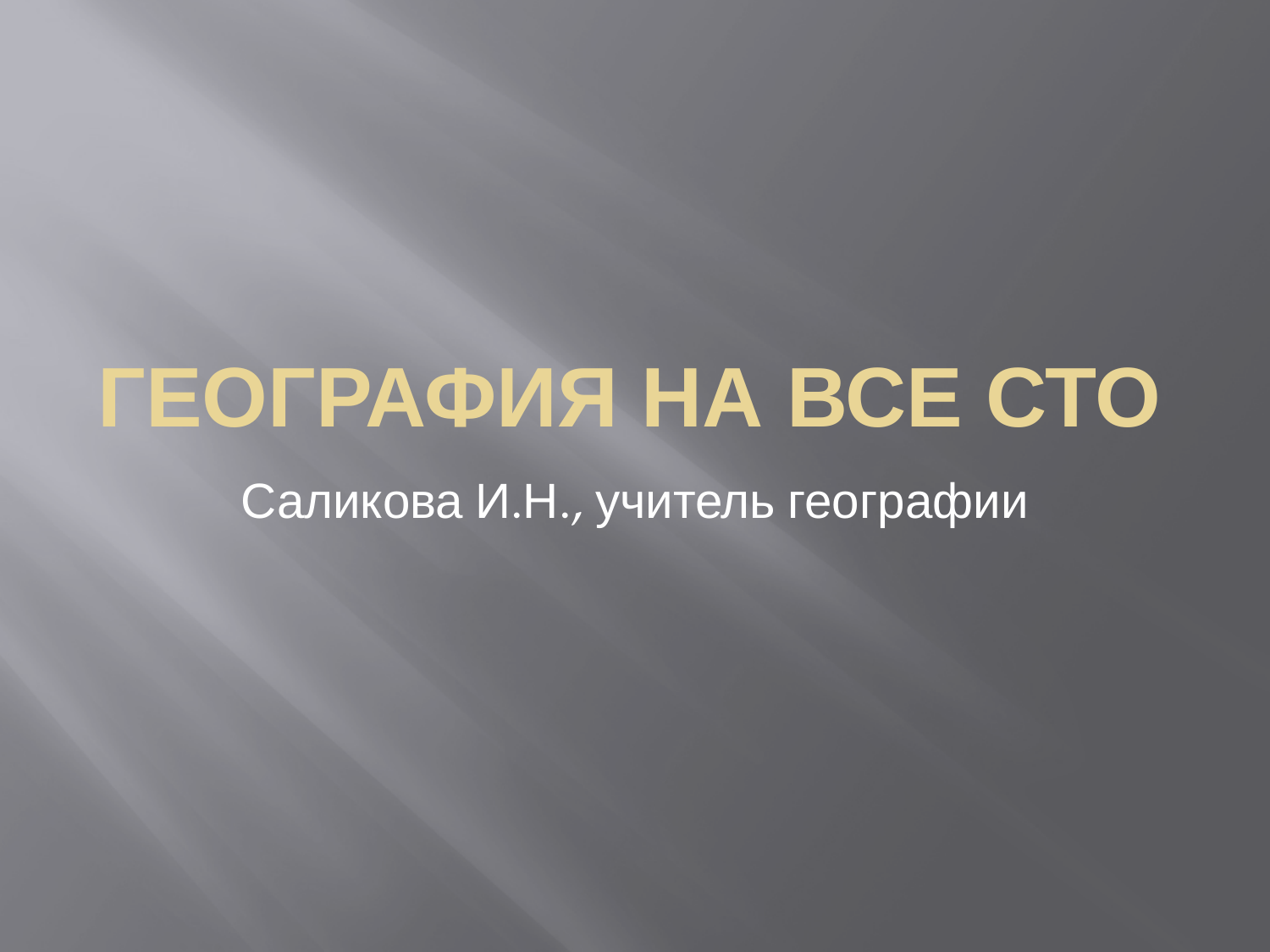

География на все сто
Саликова И.Н., учитель географии